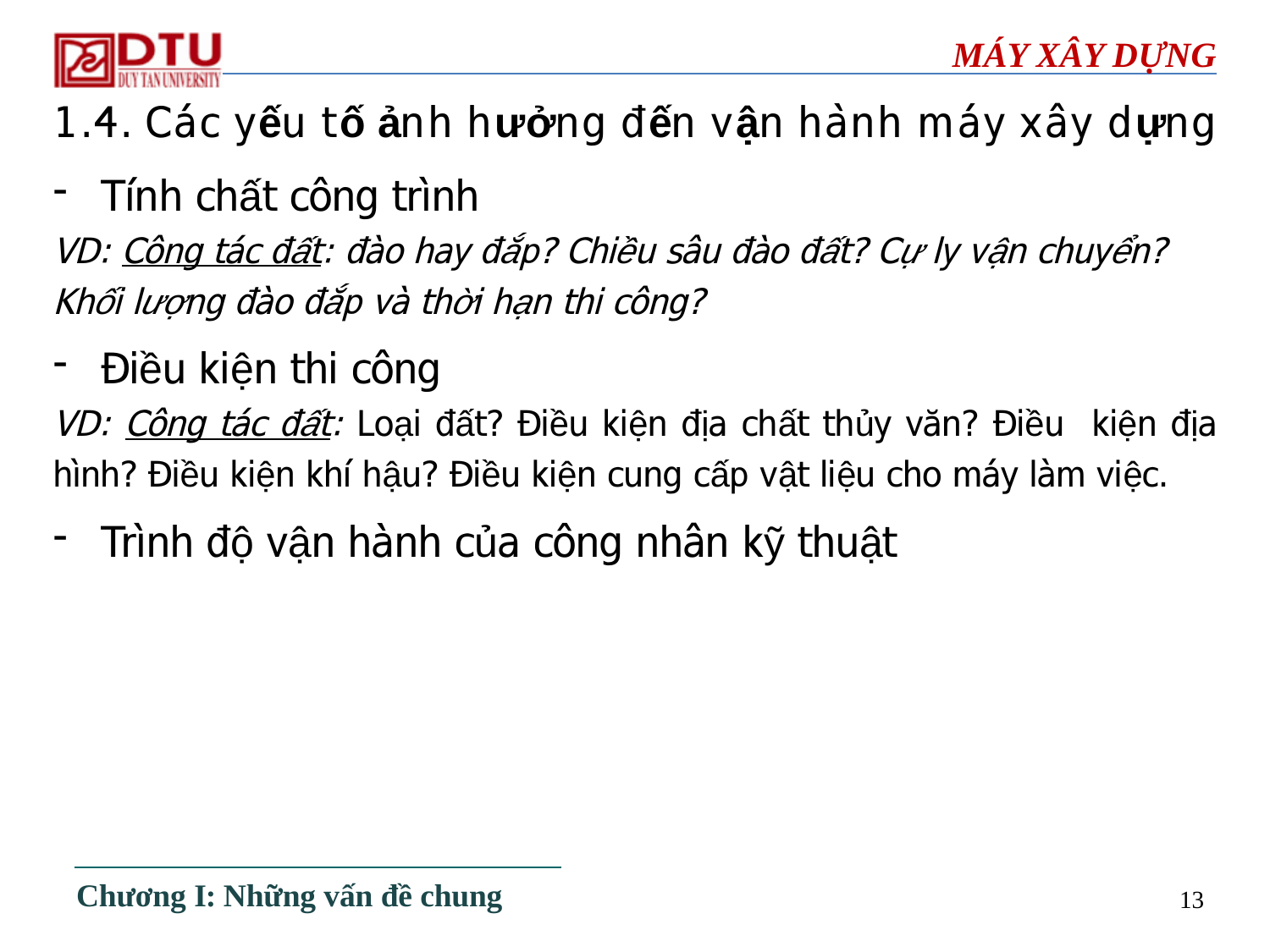

# MÁY XÂY DỰNG
1.4. Các yếu tố ảnh hưởng đến vận hành máy xây dựng
Tính chất công trình
VD: Công tác đất: đào hay đắp? Chiều sâu đào đất? Cự ly vận chuyển? Khối lượng đào đắp và thời hạn thi công?
Điều kiện thi công
VD: Công tác đất: Loại đất? Điều kiện địa chất thủy văn? Điều  kiện địa hình? Điều kiện khí hậu? Điều kiện cung cấp vật liệu cho máy làm việc.
Trình độ vận hành của công nhân kỹ thuật

Chương I: Những vấn đề chung
13